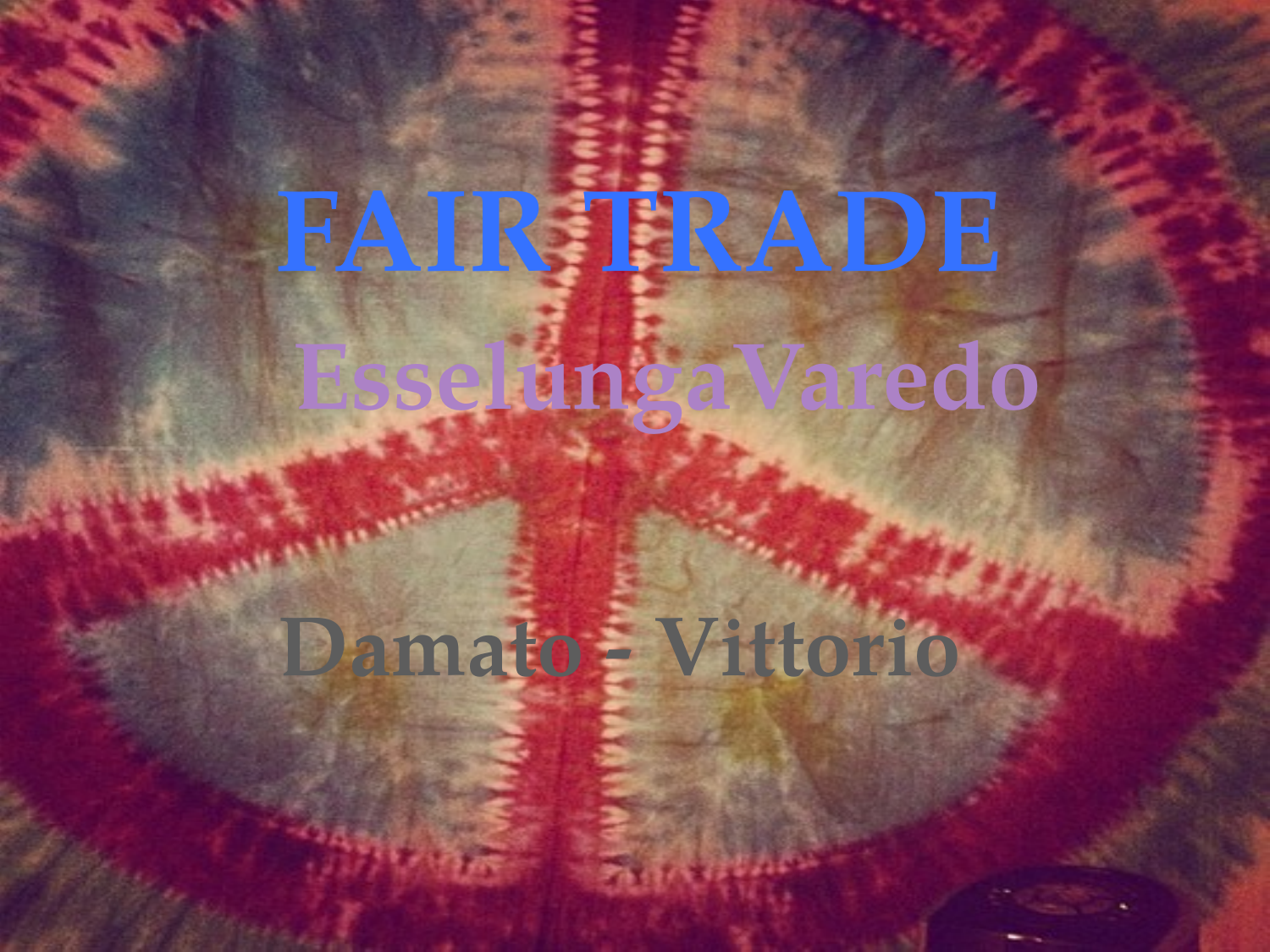

#
Fair trade

   EsselungaVaredo

Damato - Vittorio